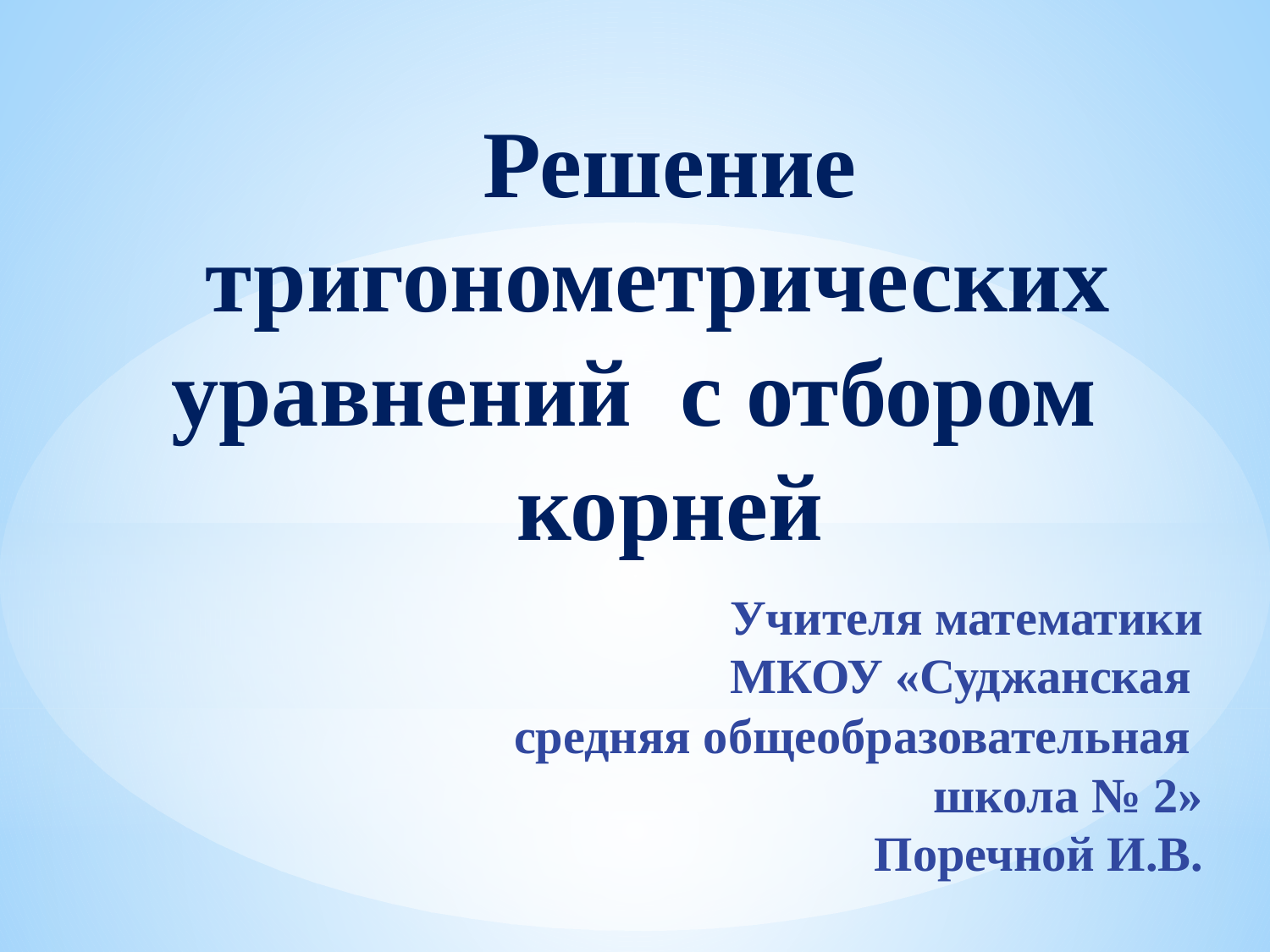

Решение тригонометрических  уравнений  с отбором    корней
Учителя математики
 МКОУ «Суджанская
средняя общеобразовательная
школа № 2»
Поречной И.В.